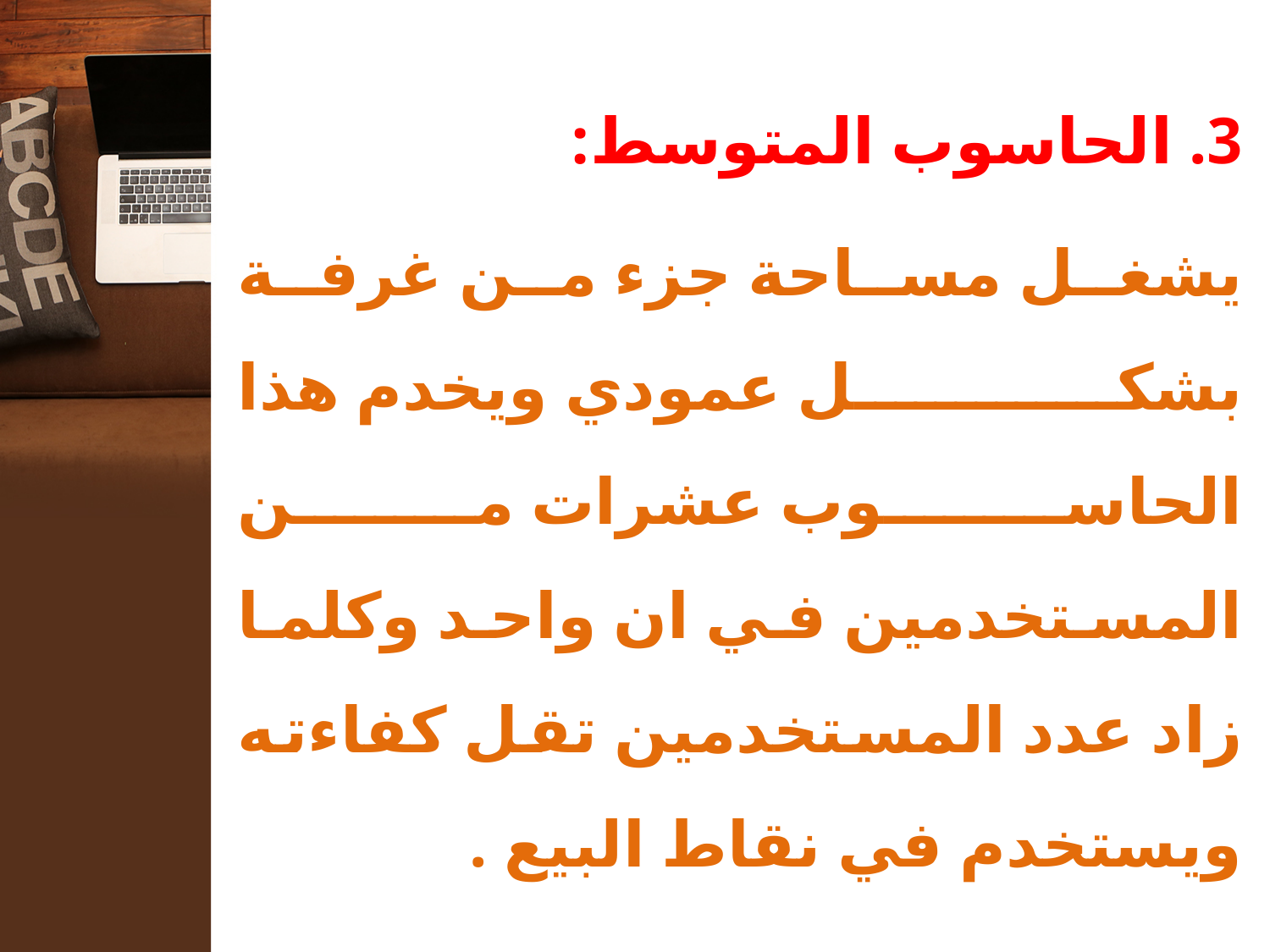

#
3. الحاسوب المتوسط:
يشغل مساحة جزء من غرفة بشكل عمودي ويخدم هذا الحاسوب عشرات من المستخدمين في ان واحد وكلما زاد عدد المستخدمين تقل كفاءته ويستخدم في نقاط البيع .